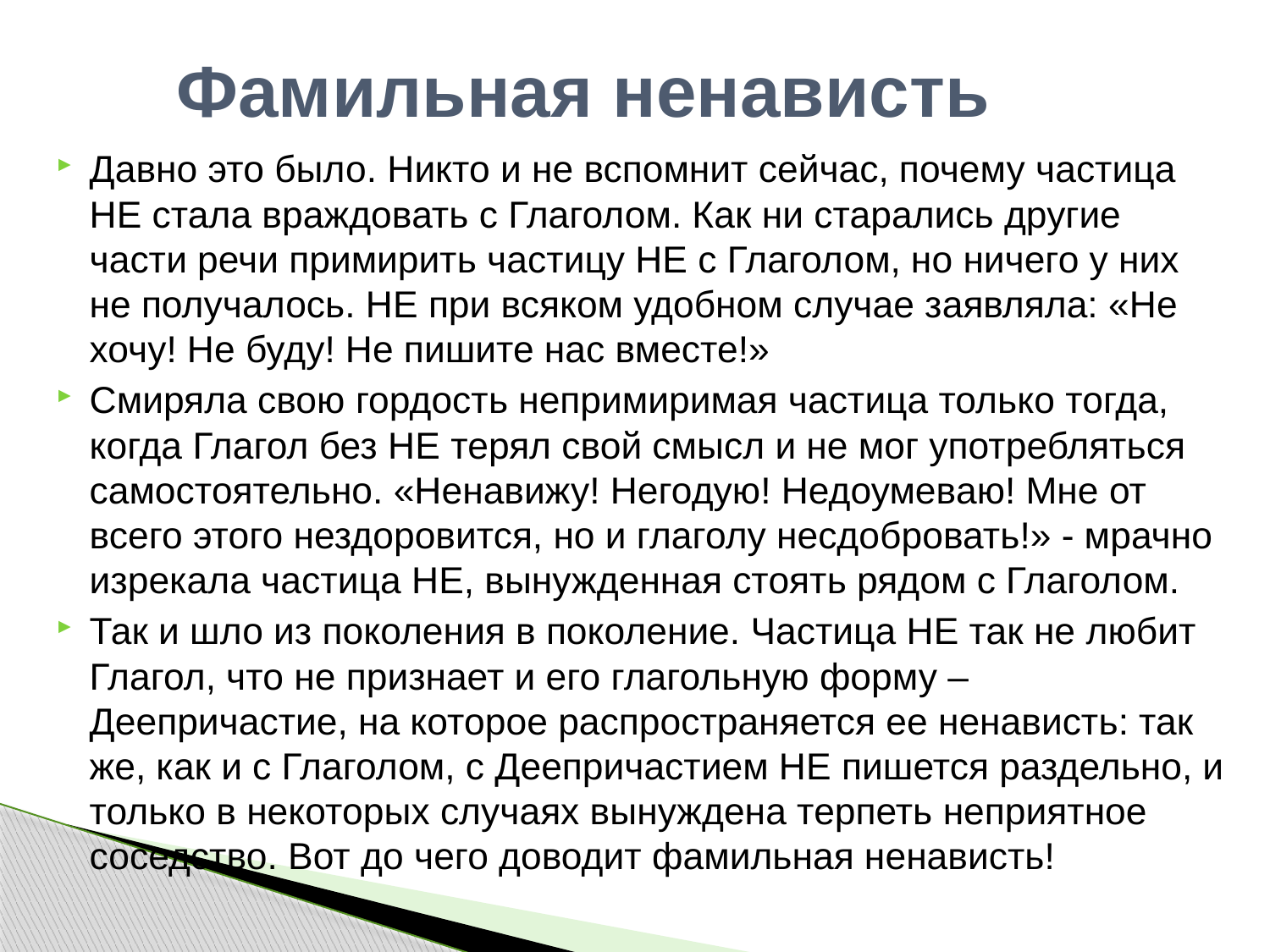

# Фамильная ненависть
Давно это было. Никто и не вспомнит сейчас, почему частица НЕ стала враждовать с Глаголом. Как ни старались другие части речи примирить частицу НЕ с Глаголом, но ничего у них не получалось. НЕ при всяком удобном случае заявляла: «Не хочу! Не буду! Не пишите нас вместе!»
Смиряла свою гордость непримиримая частица только тогда, когда Глагол без НЕ терял свой смысл и не мог употребляться самостоятельно. «Ненавижу! Негодую! Недоумеваю! Мне от всего этого нездоровится, но и глаголу несдобровать!» - мрачно изрекала частица НЕ, вынужденная стоять рядом с Глаголом.
Так и шло из поколения в поколение. Частица НЕ так не любит Глагол, что не признает и его глагольную форму – Деепричастие, на которое распространяется ее ненависть: так же, как и с Глаголом, с Деепричастием НЕ пишется раздельно, и только в некоторых случаях вынуждена терпеть неприятное соседство. Вот до чего доводит фамильная ненависть!